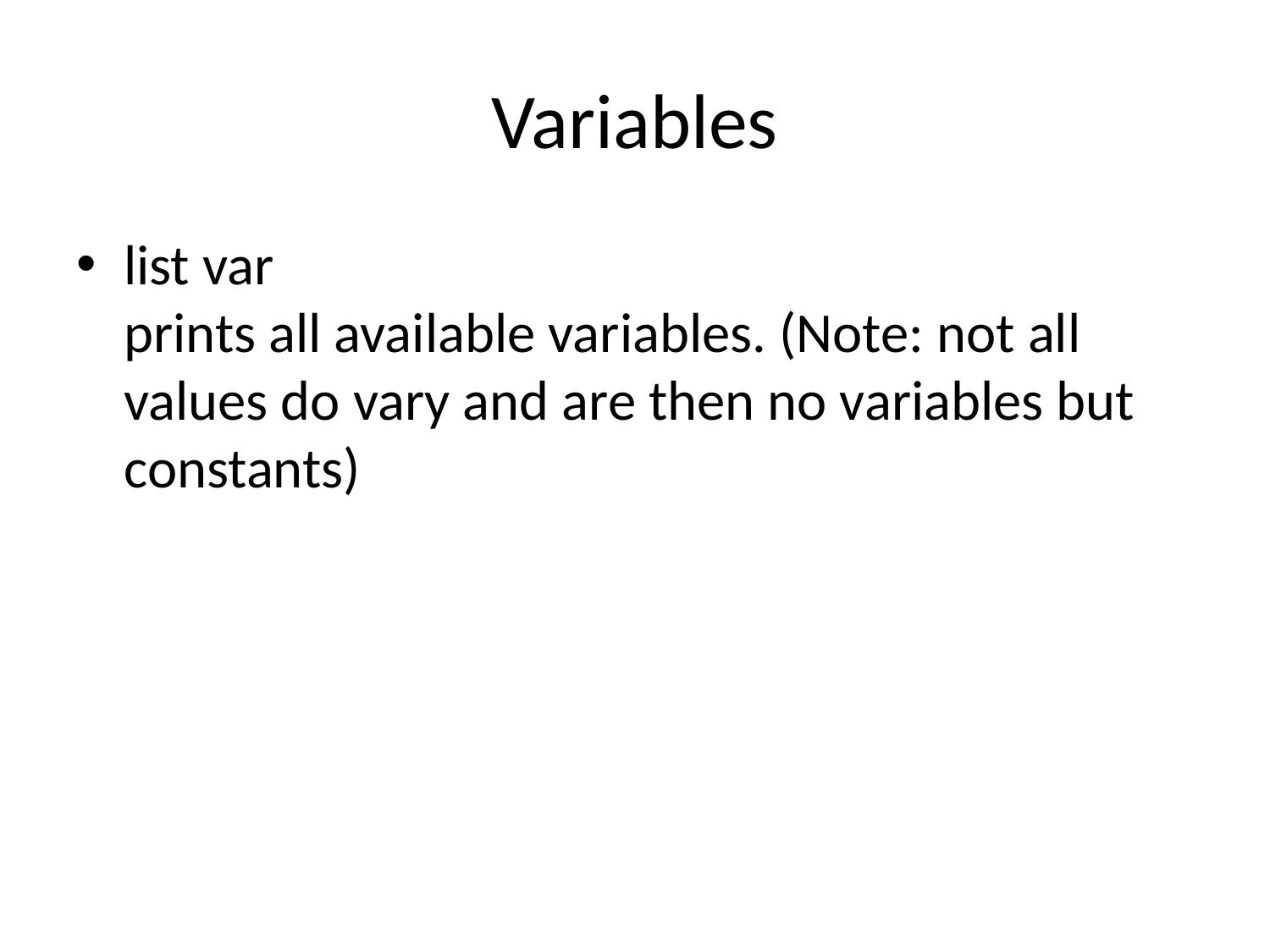

# Variables
list var
prints all available variables. (Note: not all values do vary and are then no variables but constants)